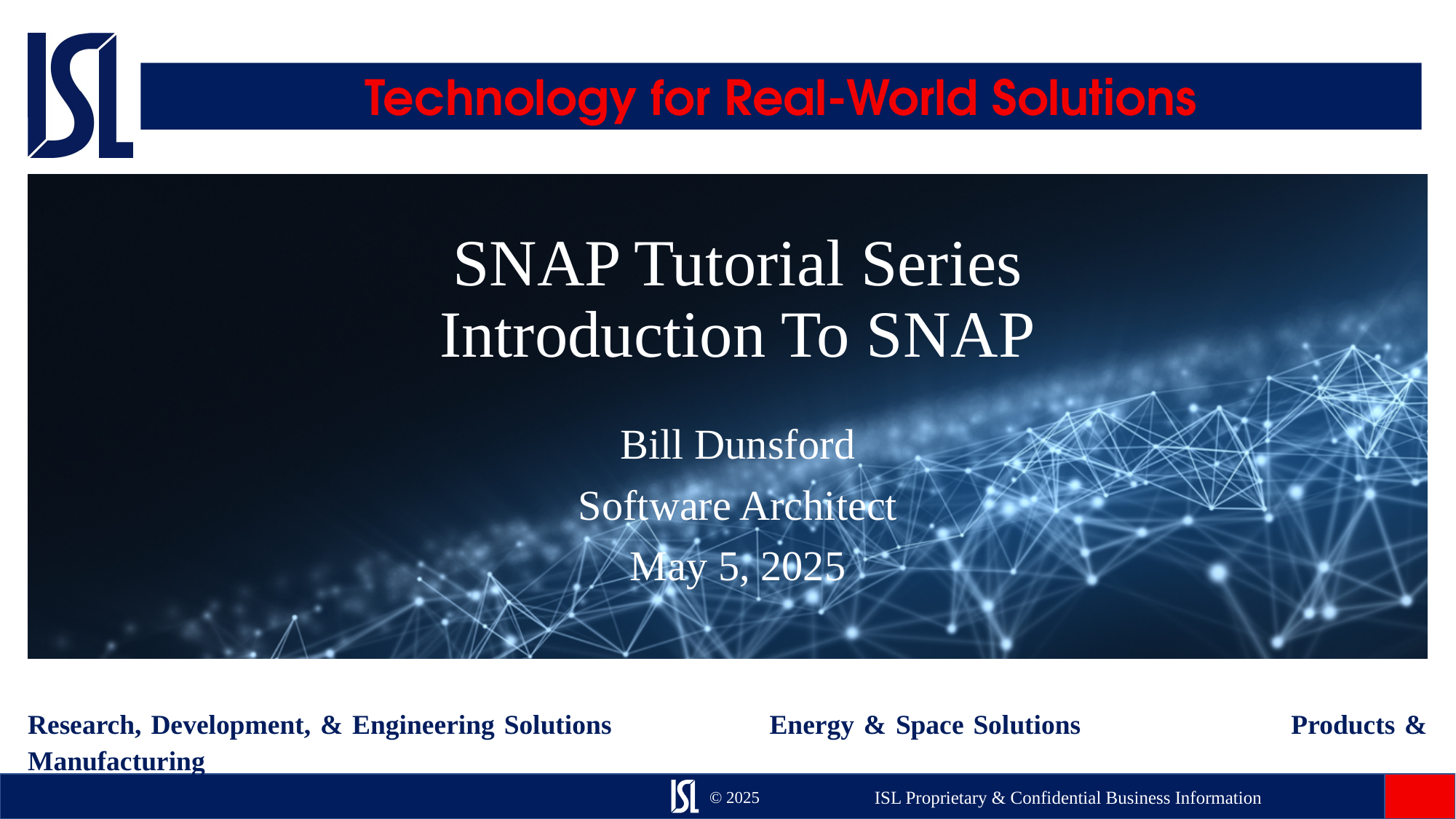

# SNAP Tutorial Series Introduction To SNAP
Bill Dunsford
Software Architect
May 5, 2025